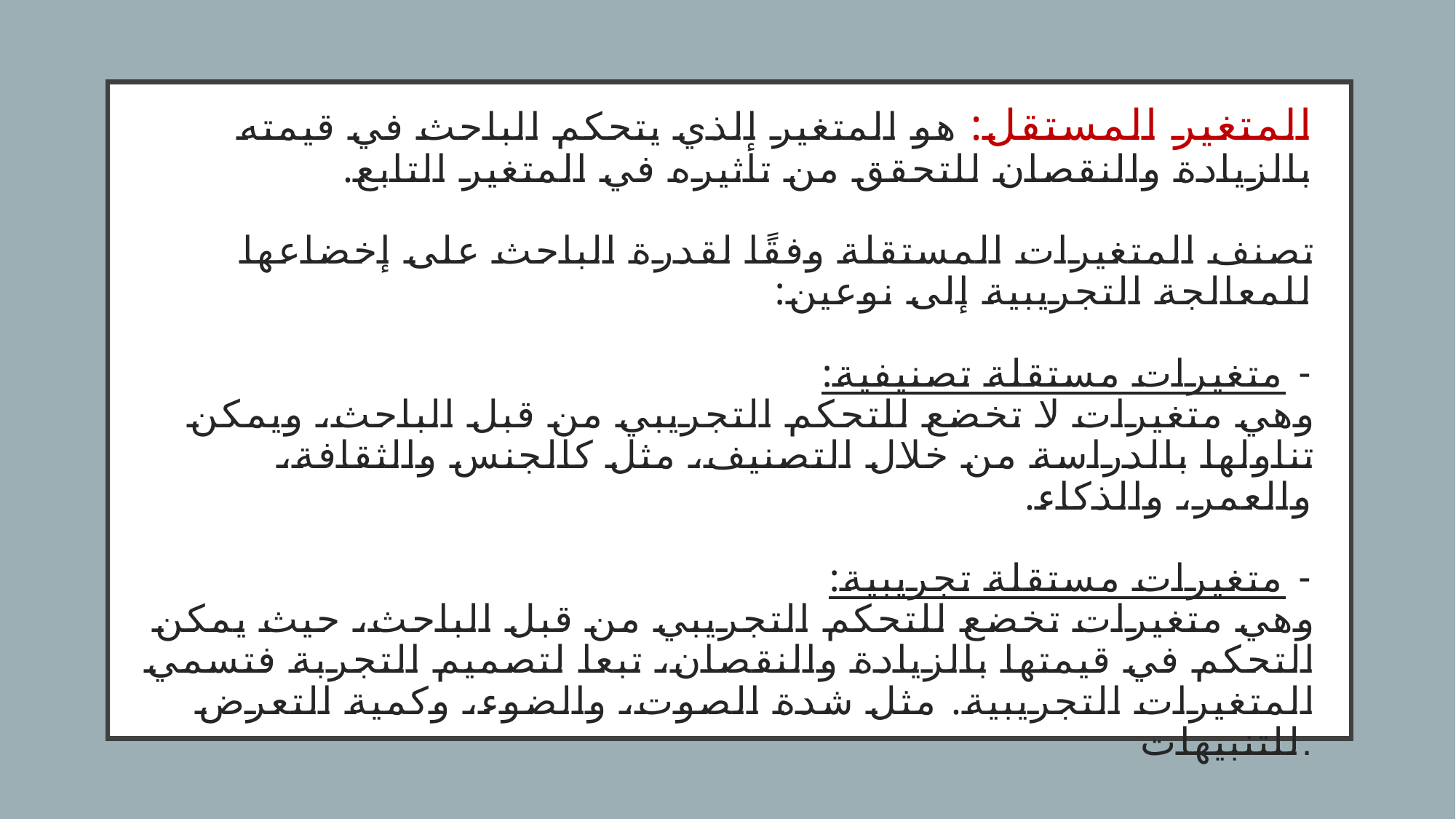

# المتغير المستقل: هو المتغير الذي يتحكم الباحث في قيمته بالزيادة والنقصان للتحقق من تأثيره في المتغير التابع. تصنف المتغيرات المستقلة وفقًا لقدرة الباحث على إخضاعها للمعالجة التجريبية إلى نوعين: - متغيرات مستقلة تصنيفية: وهي متغيرات لا تخضع للتحكم التجريبي من قبل الباحث، ويمكن تناولها بالدراسة من خلال التصنيف، مثل كالجنس والثقافة، والعمر، والذكاء. - متغيرات مستقلة تجريبية: وهي متغيرات تخضع للتحكم التجريبي من قبل الباحث، حيث يمكن التحكم في قيمتها بالزيادة والنقصان، تبعا لتصميم التجربة فتسمي المتغيرات التجريبية. مثل شدة الصوت، والضوء، وكمية التعرض للتنبيهات. .